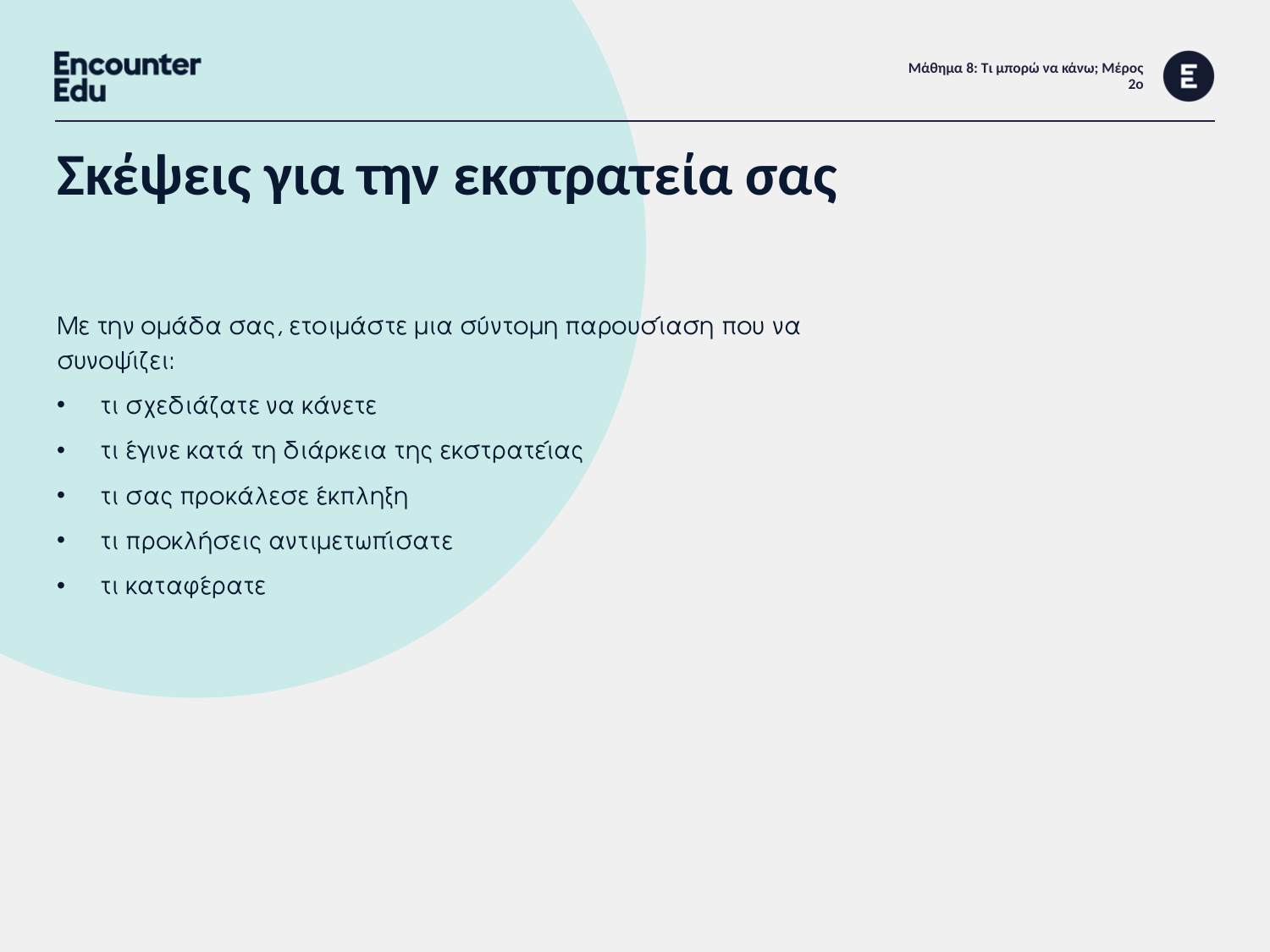

# Μάθημα 8: Τι μπορώ να κάνω; Μέρος 2ο
Σκέψεις για την εκστρατεία σας
Με την ομάδα σας, ετοιμάστε μια σύντομη παρουσίαση που να συνοψίζει:
τι σχεδιάζατε να κάνετε
τι έγινε κατά τη διάρκεια της εκστρατείας
τι σας προκάλεσε έκπληξη
τι προκλήσεις αντιμετωπίσατε
τι καταφέρατε